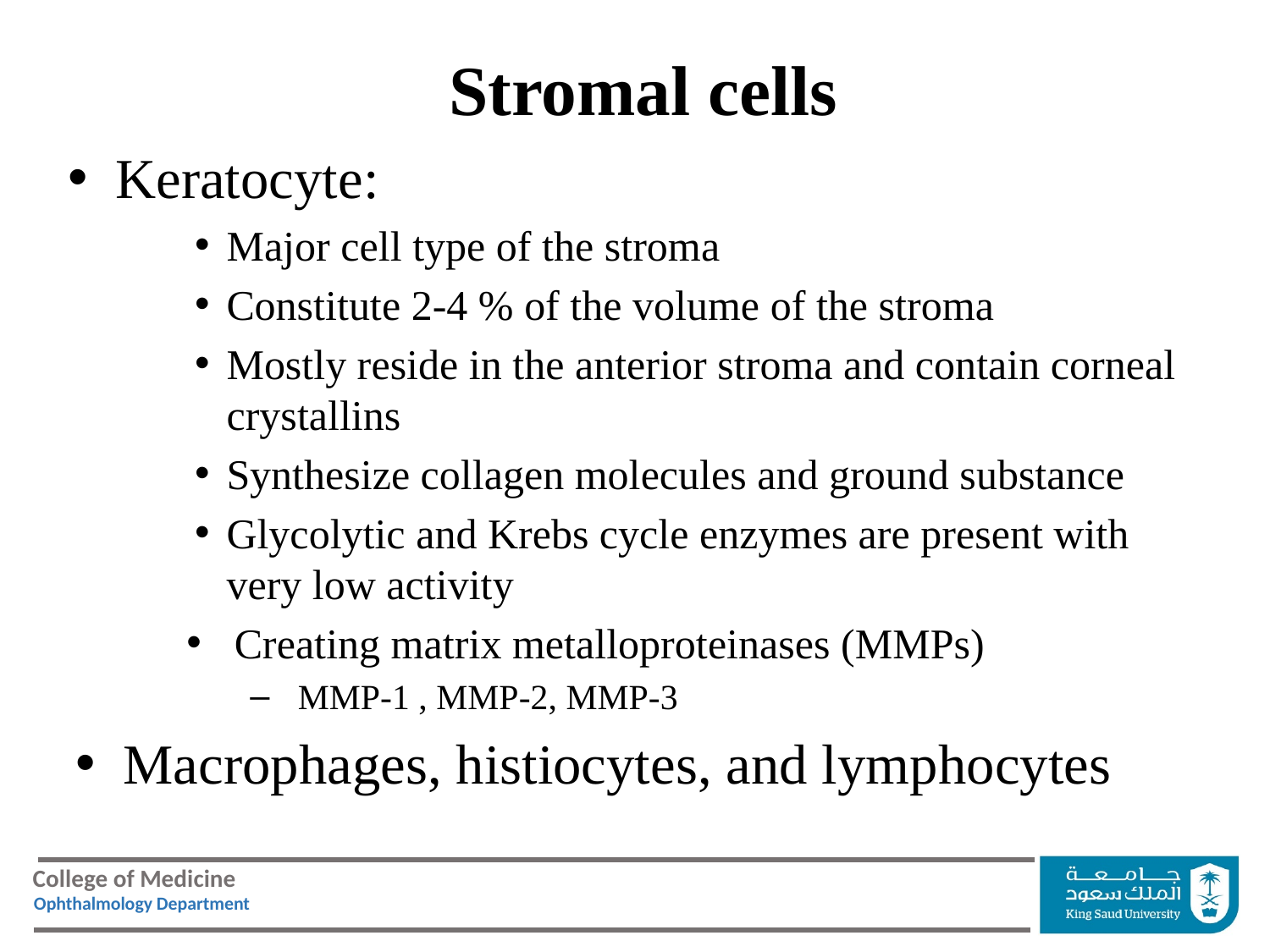

# Stromal cells
Keratocyte:
Major cell type of the stroma
Constitute 2-4 % of the volume of the stroma
Mostly reside in the anterior stroma and contain corneal crystallins
Synthesize collagen molecules and ground substance
Glycolytic and Krebs cycle enzymes are present with very low activity
Creating matrix metalloproteinases (MMPs)
MMP-1 , MMP-2, MMP-3
Macrophages, histiocytes, and lymphocytes